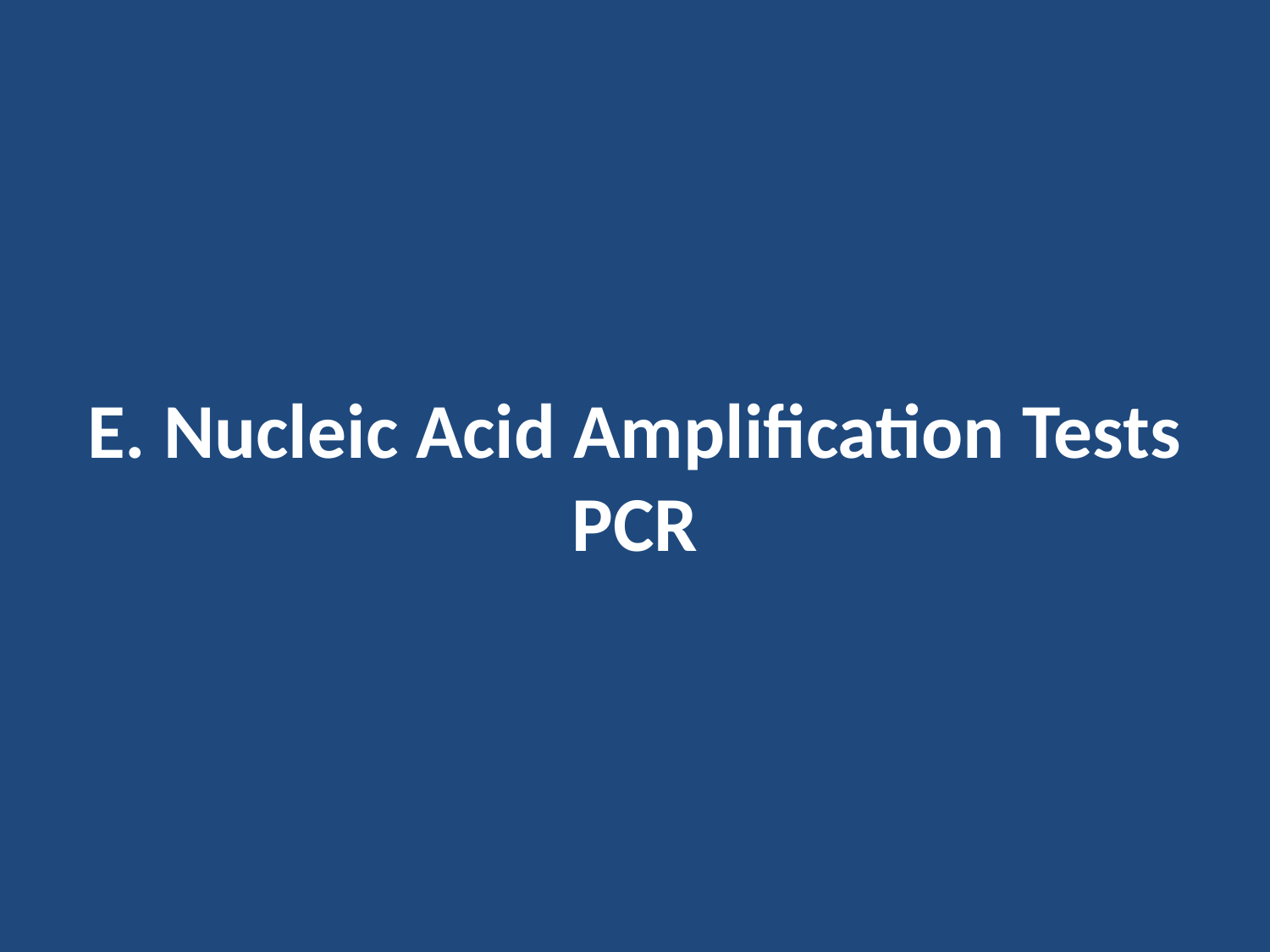

# E. Nucleic Acid Amplification Tests PCR